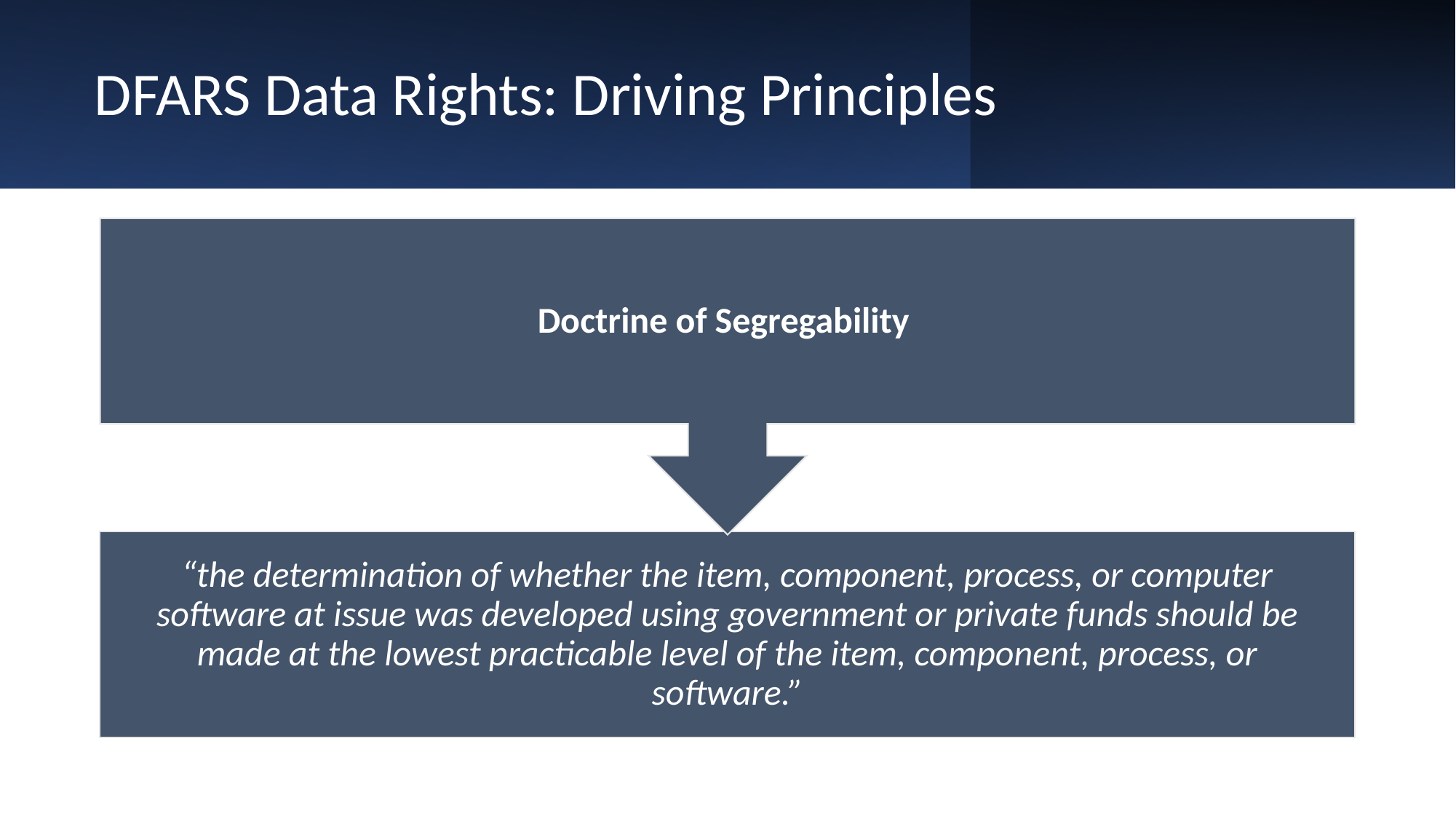

# DFARS Data Rights: Driving Principles
“the determination of whether the item, component, process, or computer software at issue was developed using government or private funds should be made at the lowest practicable level of the item, component, process, or software.”
Doctrine of Segregability